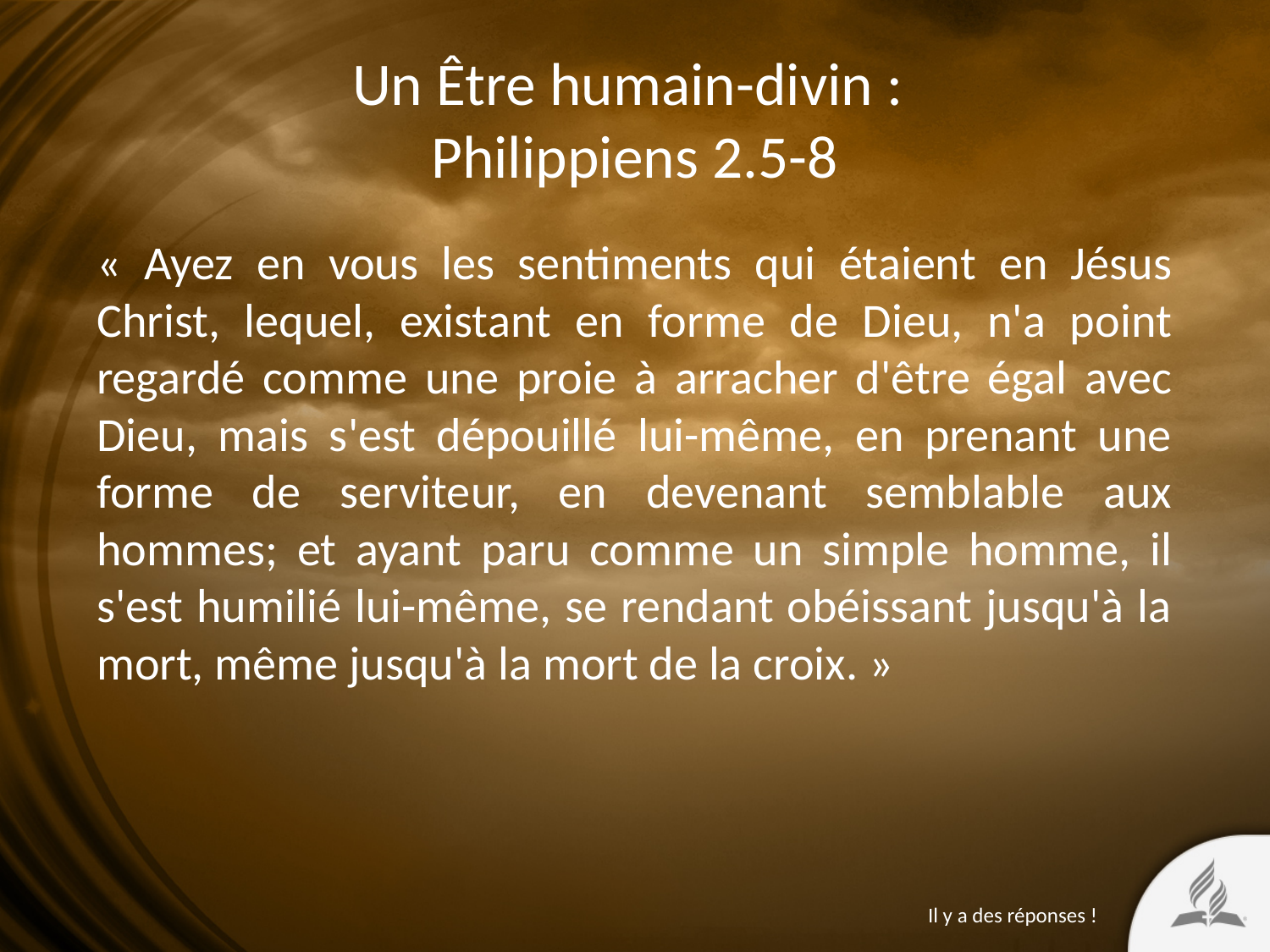

# Un Être humain-divin : Philippiens 2.5-8
« Ayez en vous les sentiments qui étaient en Jésus Christ, lequel, existant en forme de Dieu, n'a point regardé comme une proie à arracher d'être égal avec Dieu, mais s'est dépouillé lui-même, en prenant une forme de serviteur, en devenant semblable aux hommes; et ayant paru comme un simple homme, il s'est humilié lui-même, se rendant obéissant jusqu'à la mort, même jusqu'à la mort de la croix. »
Il y a des réponses !